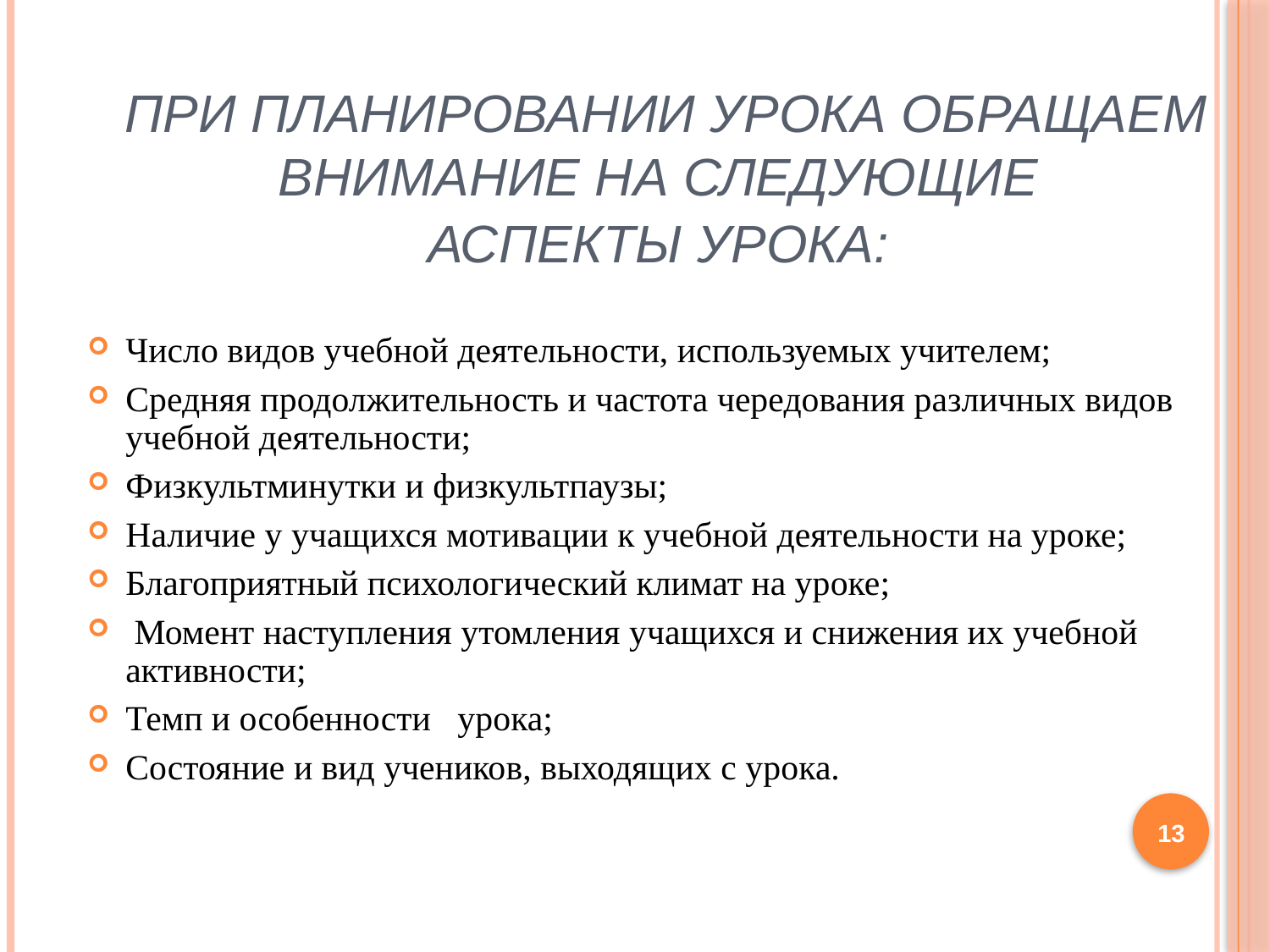

# При планировании урока обращаем внимание на следующие аспекты урока:
Число видов учебной деятельности, используемых учителем;
Средняя продолжительность и частота чередования различных видов учебной деятельности;
Физкультминутки и физкультпаузы;
Наличие у учащихся мотивации к учебной деятельности на уроке;
Благоприятный психологический климат на уроке;
 Момент наступления утомления учащихся и снижения их учебной активности;
Темп и особенности   урока;
Состояние и вид учеников, выходящих с урока.
13